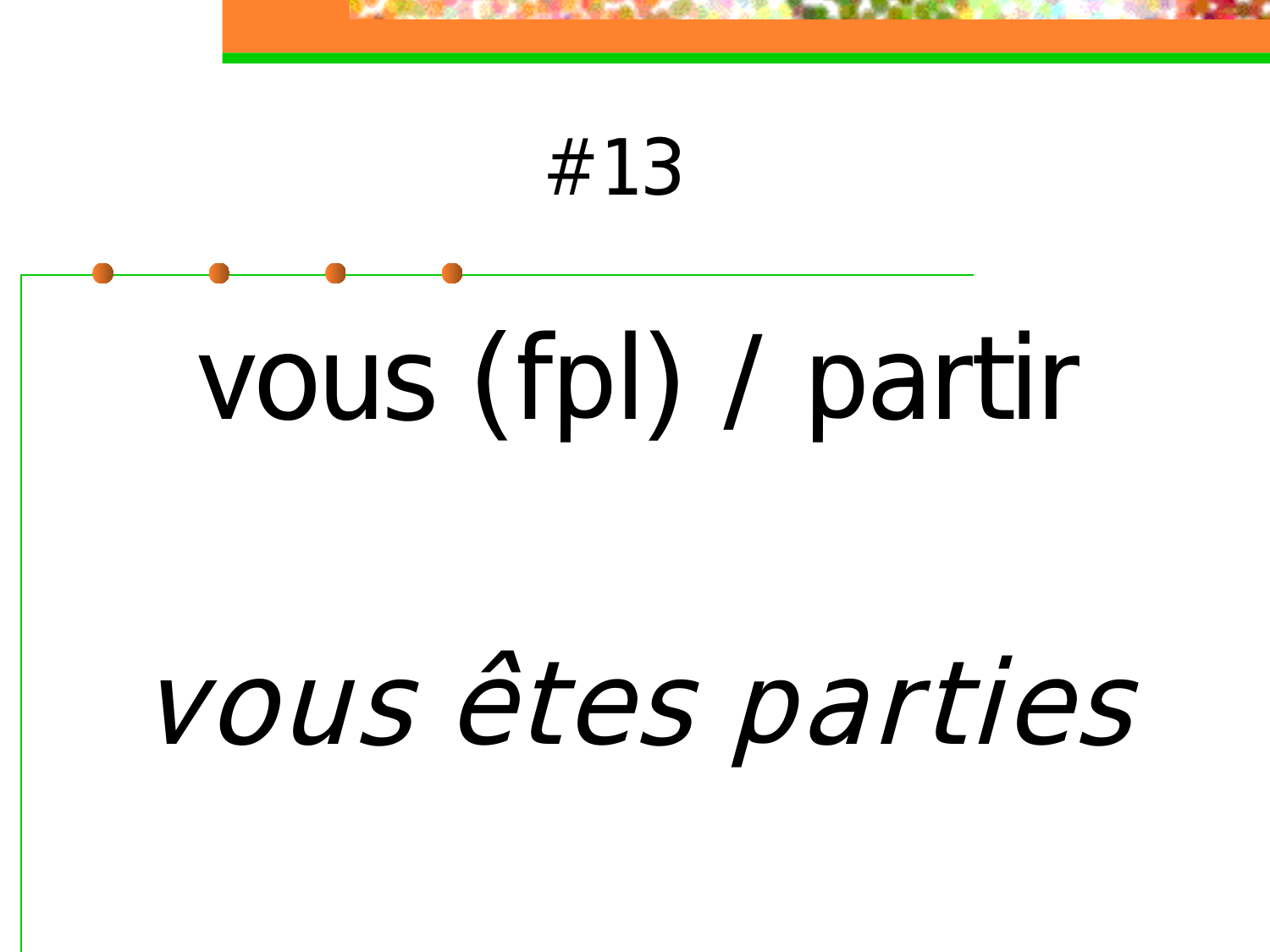

# #13
vous (fpl) / partir

vous êtes parties